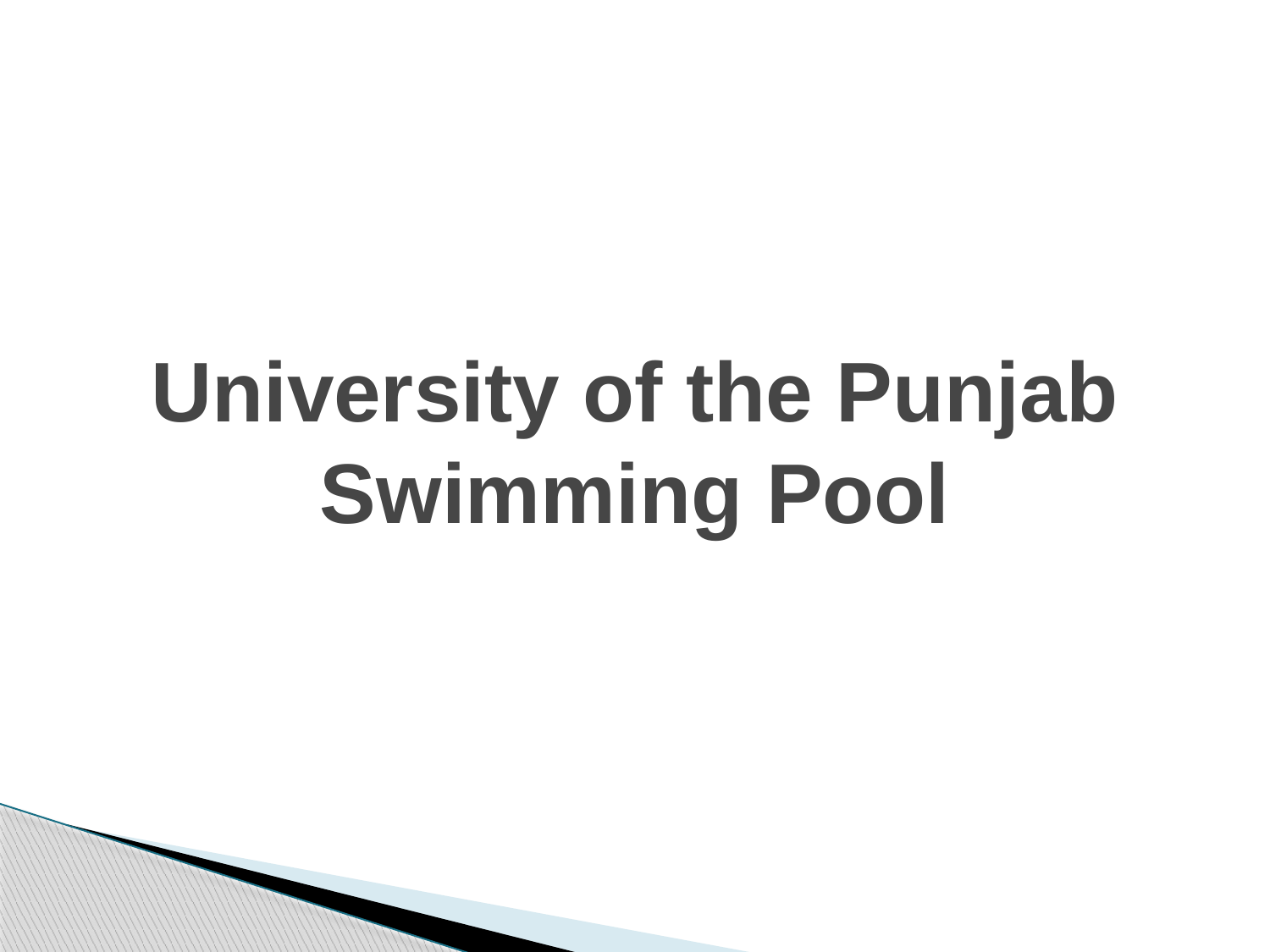

# University of the Punjab Swimming Pool